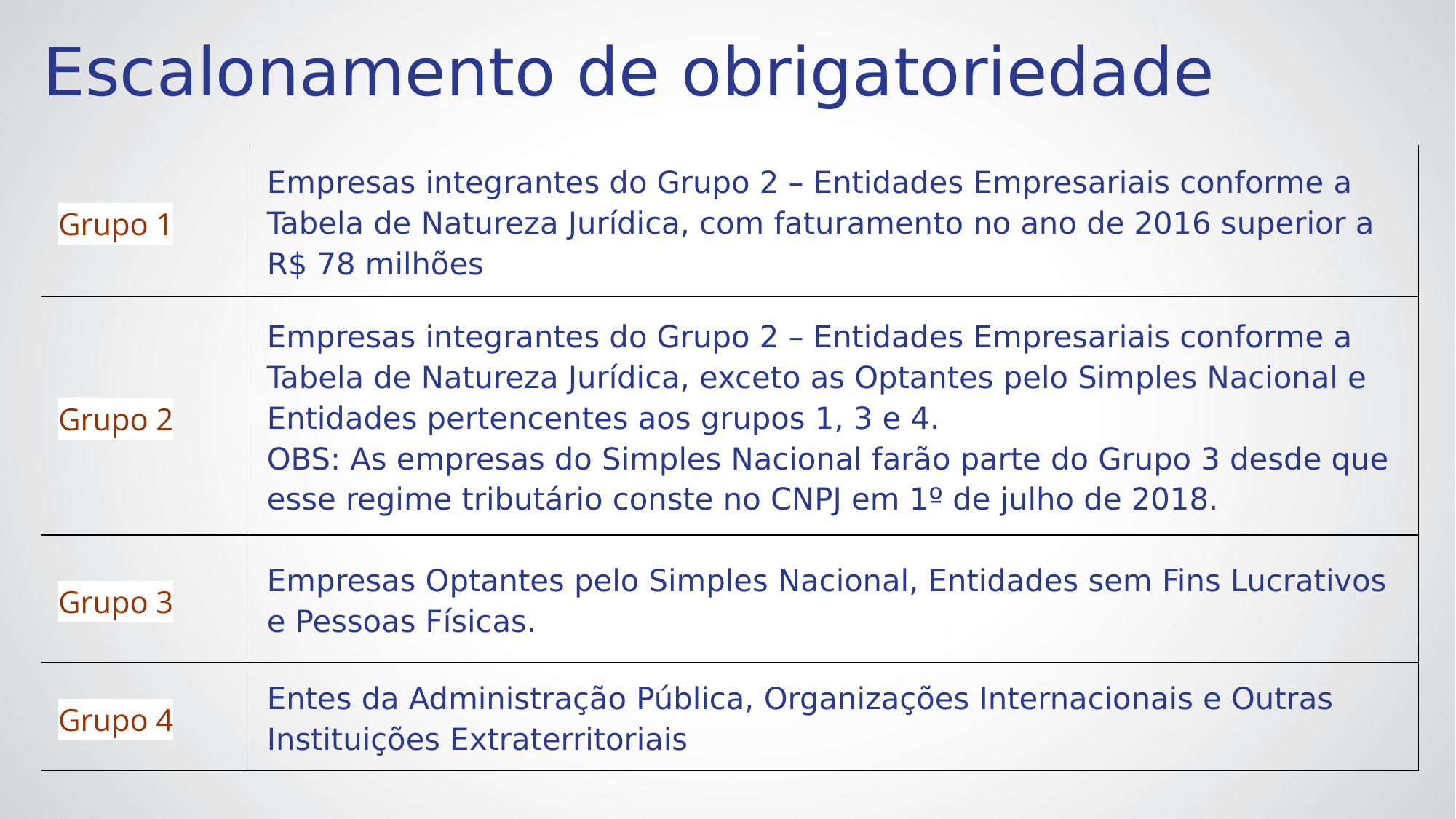

Escalonamento de obrigatoriedade
| Grupo 1 | Empresas integrantes do Grupo 2 – Entidades Empresariais conforme a Tabela de Natureza Jurídica, com faturamento no ano de 2016 superior a R$ 78 milhões |
| --- | --- |
| Grupo 2 | Empresas integrantes do Grupo 2 – Entidades Empresariais conforme a Tabela de Natureza Jurídica, exceto as Optantes pelo Simples Nacional e Entidades pertencentes aos grupos 1, 3 e 4. OBS: As empresas do Simples Nacional farão parte do Grupo 3 desde que esse regime tributário conste no CNPJ em 1º de julho de 2018. |
| Grupo 3 | Empresas Optantes pelo Simples Nacional, Entidades sem Fins Lucrativos e Pessoas Físicas. |
| Grupo 4 | Entes da Administração Pública, Organizações Internacionais e Outras Instituições Extraterritoriais |